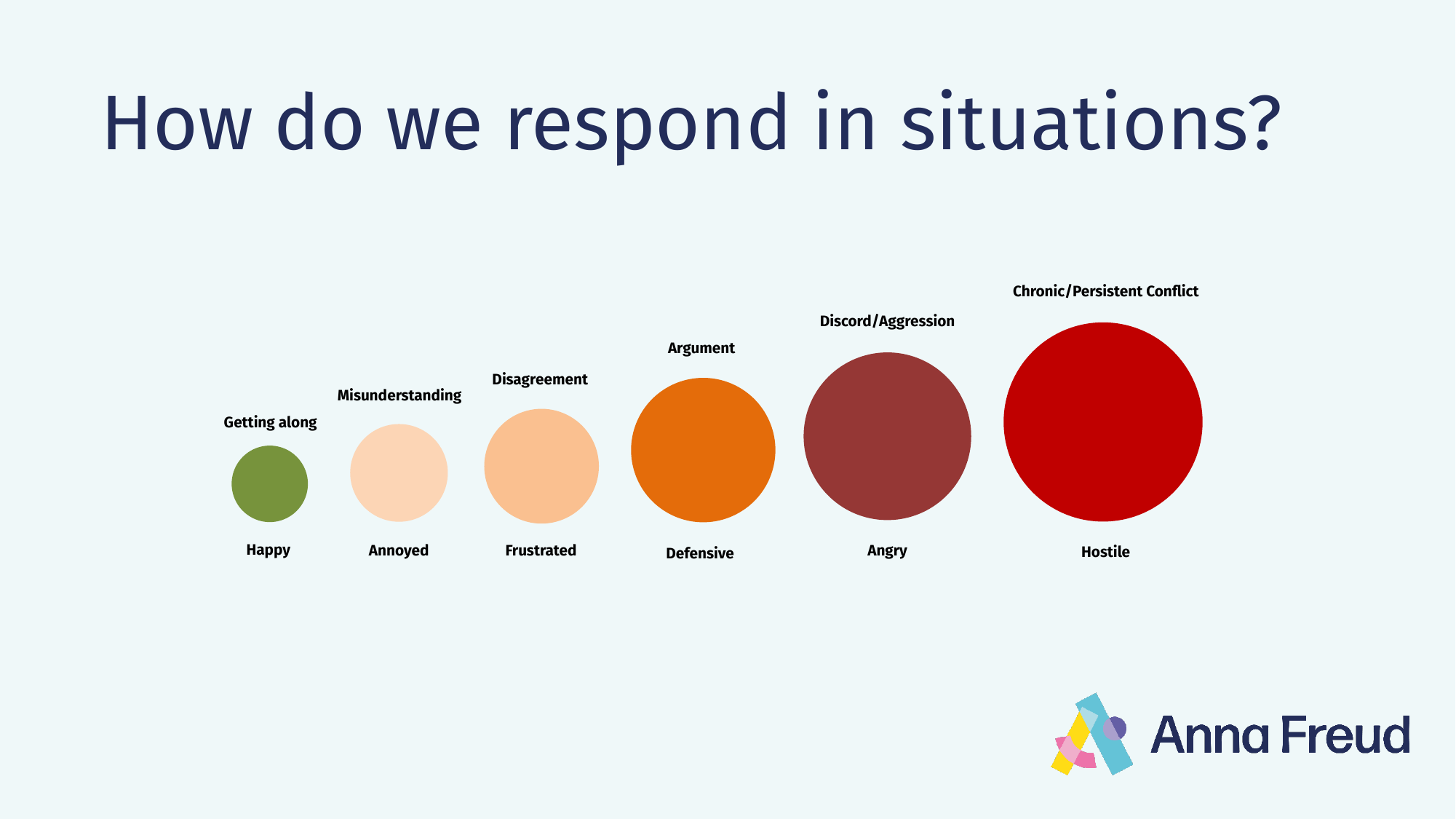

# How do we respond in situations?
Chronic/Persistent Conflict

Hostile
Discord/Aggression

Angry
Argument

Defensive
Disagreement

Frustrated
Misunderstanding

Annoyed
Getting along

Happy